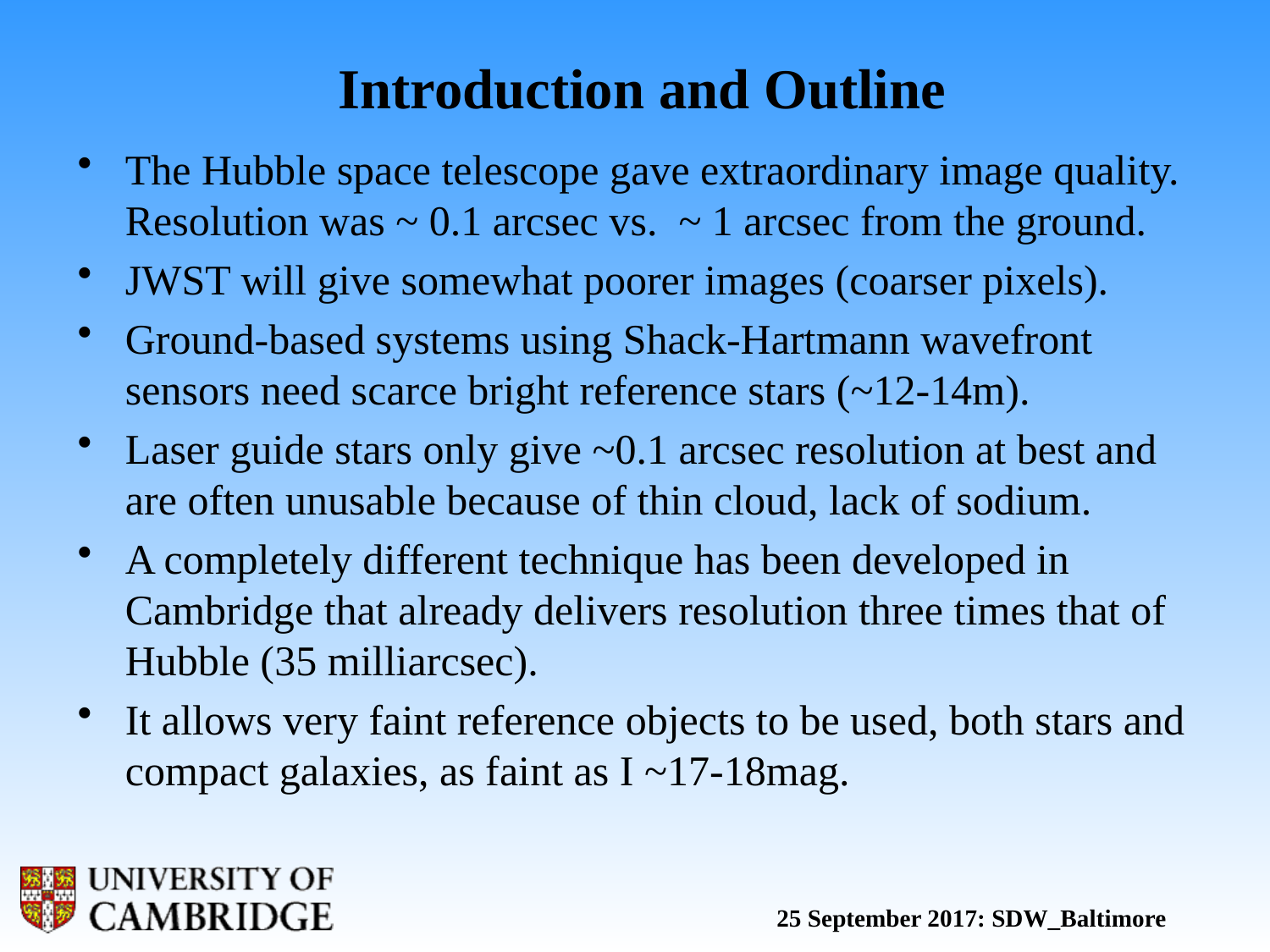

Introduction and Outline

The Hubble space telescope gave extraordinary image quality. Resolution was ~ 0.1 arcsec vs.  ~ 1 arcsec from the ground.
JWST will give somewhat poorer images (coarser pixels).
Ground-based systems using Shack-Hartmann wavefront sensors need scarce bright reference stars (~12-14m).
Laser guide stars only give ~0.1 arcsec resolution at best and are often unusable because of thin cloud, lack of sodium.
A completely different technique has been developed in Cambridge that already delivers resolution three times that of Hubble (35 milliarcsec).
It allows very faint reference objects to be used, both stars and compact galaxies, as faint as I ~17-18mag.
25 September 2017: SDW_Baltimore